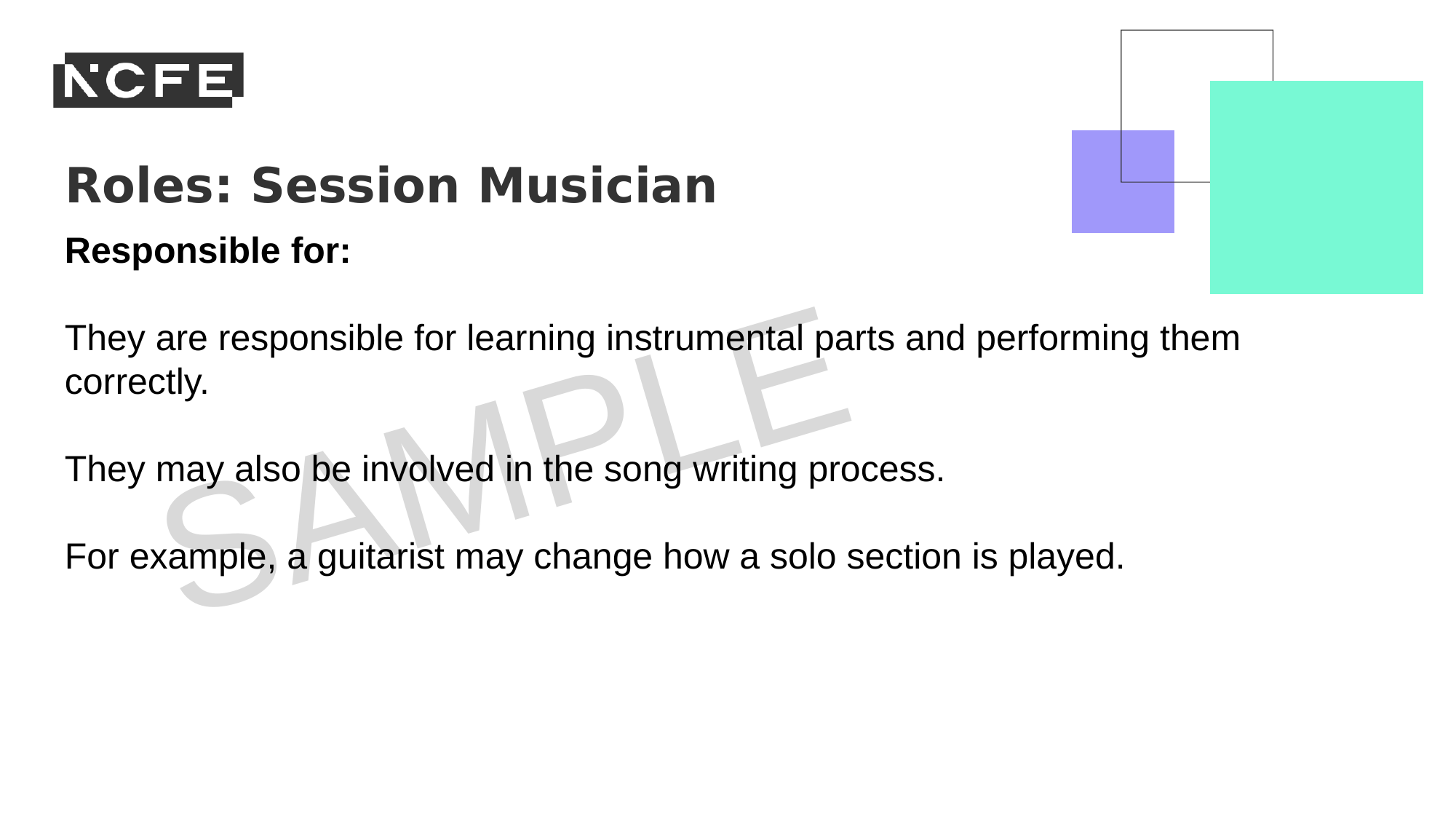

Roles: Session Musician
Responsible for:

They are responsible for learning instrumental parts and performing them correctly.

They may also be involved in the song writing process.

For example, a guitarist may change how a solo section is played.